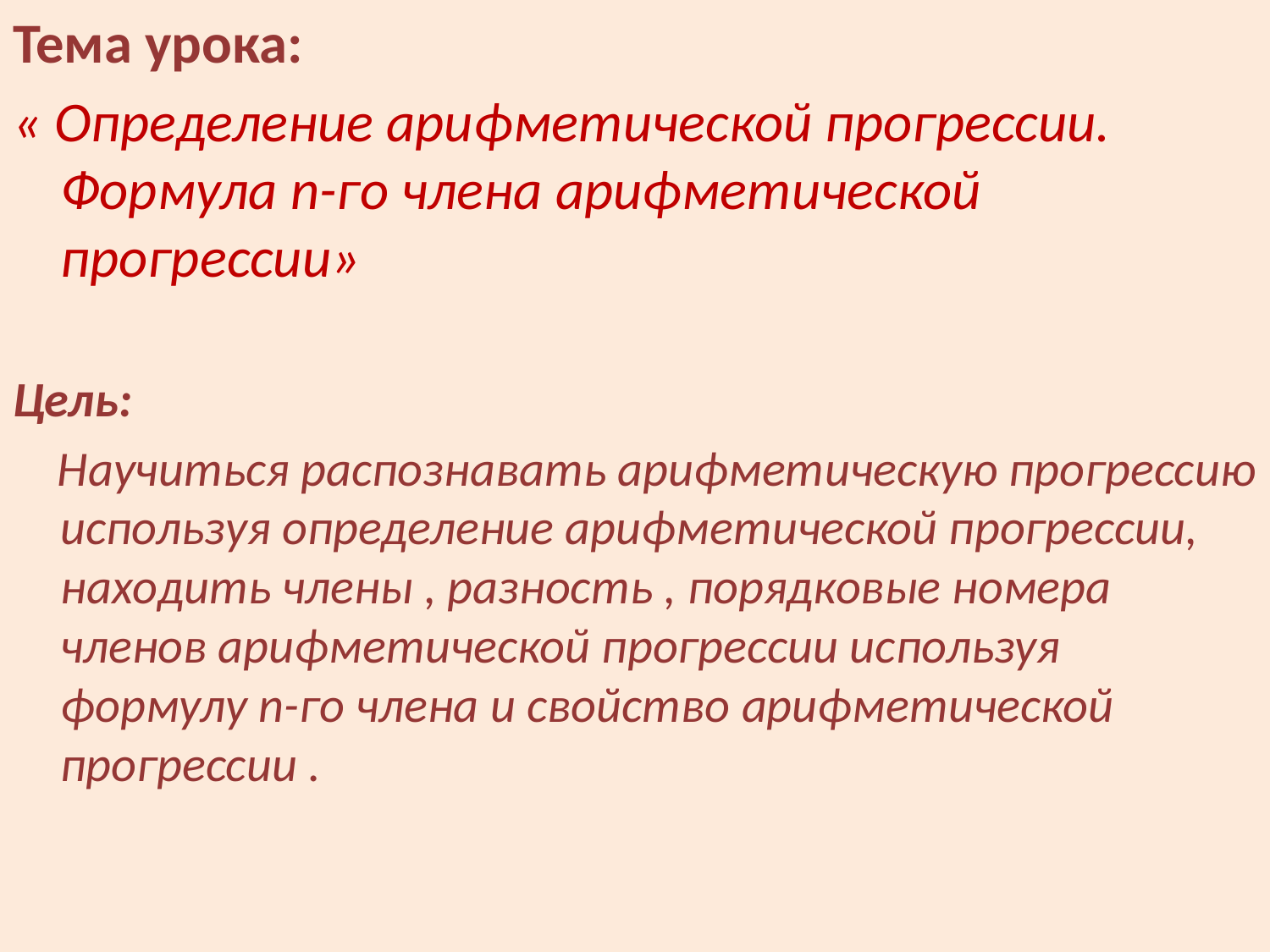

Тема урока:
« Определение арифметической прогрессии. Формула n-го члена арифметической прогрессии»

Цель:
    Научиться распознавать арифметическую прогрессию используя определение арифметической прогрессии, находить члены , разность , порядковые номера членов арифметической прогрессии используя формулу n-го члена и свойство арифметической прогрессии .